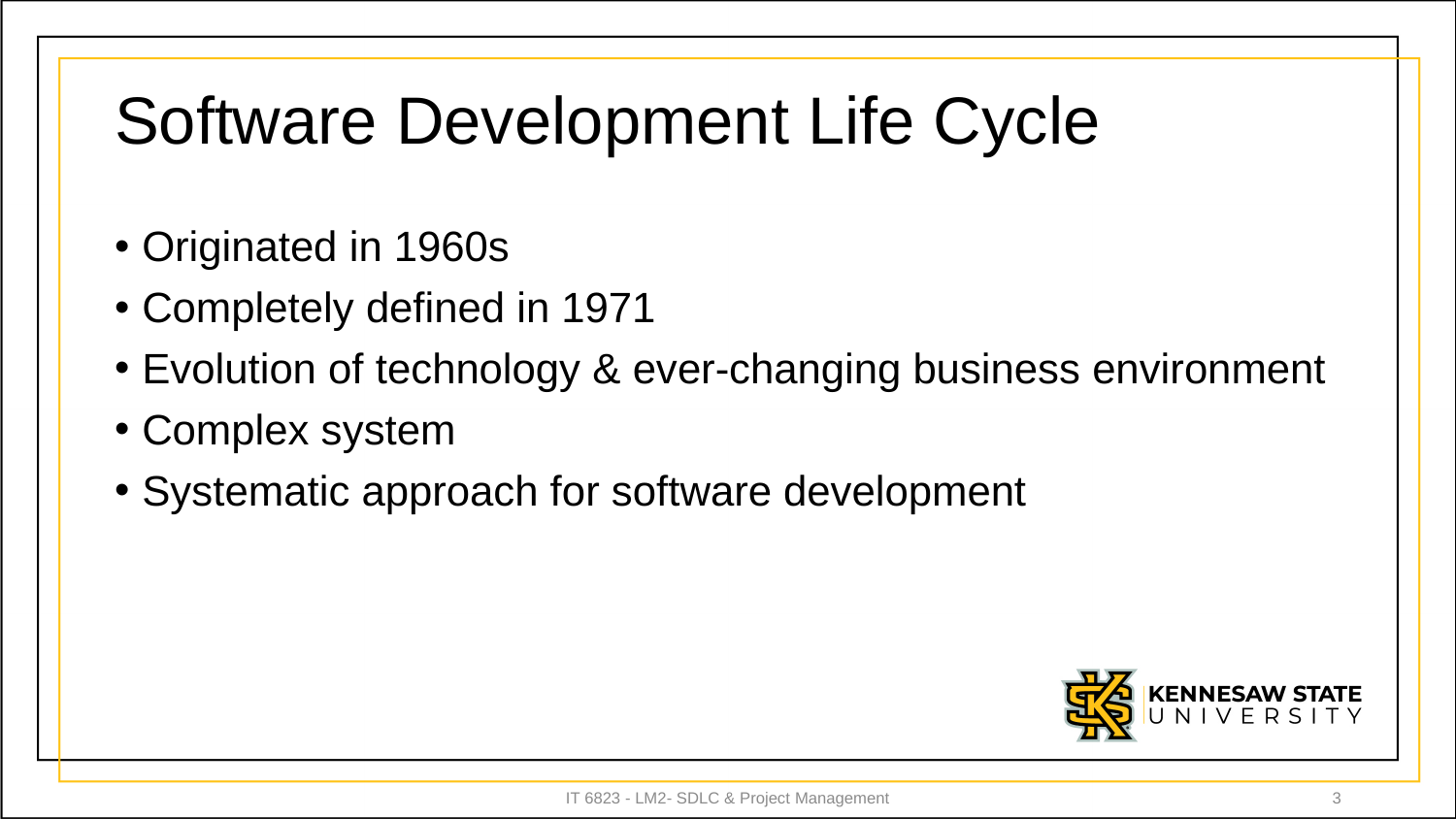

# Software Development Life Cycle
Originated in 1960s
Completely defined in 1971
Evolution of technology & ever-changing business environment
Complex system
Systematic approach for software development
IT 6823 - LM2- SDLC & Project Management
3